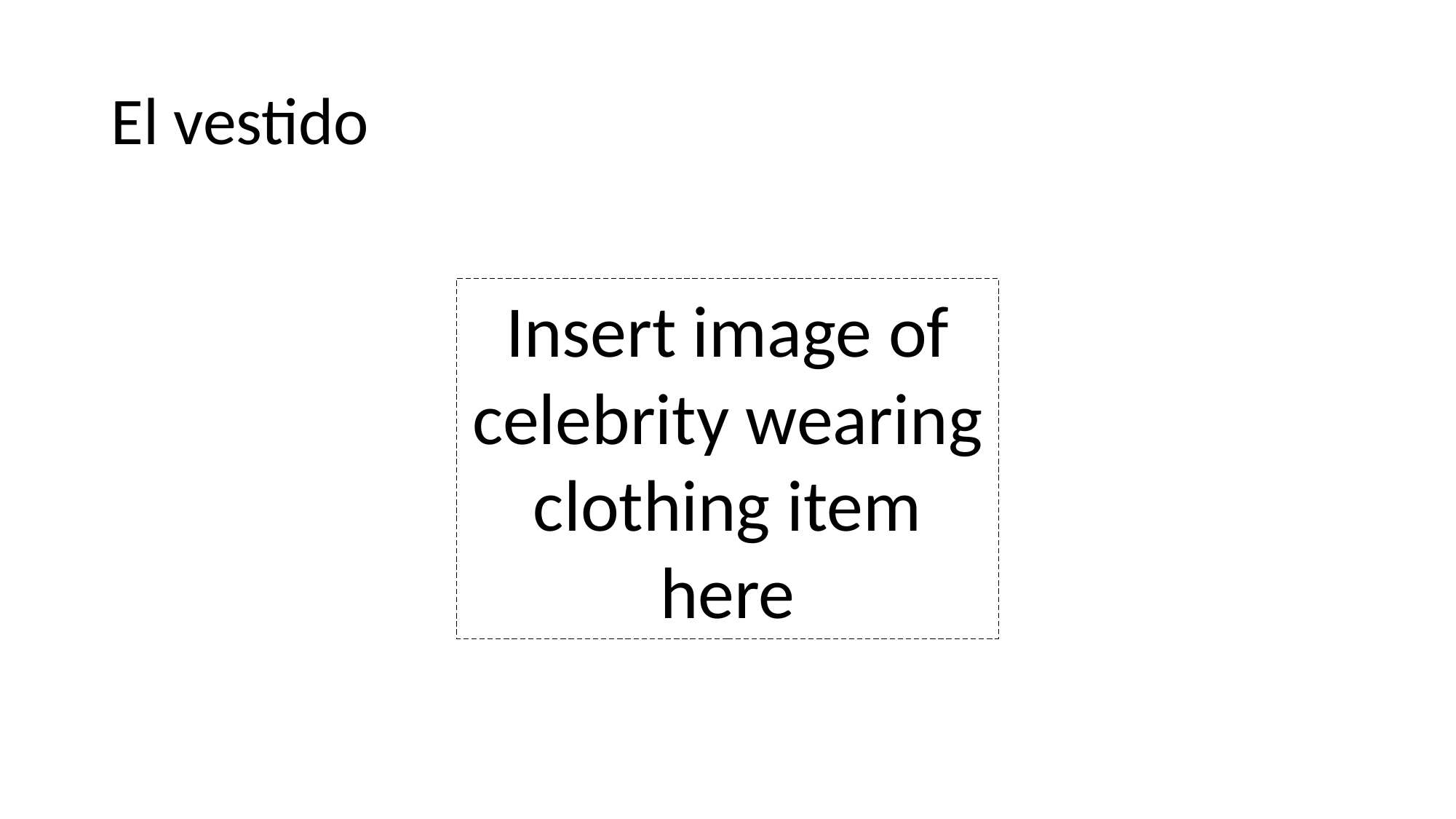

# El vestido
Insert image of celebrity wearing clothing item here